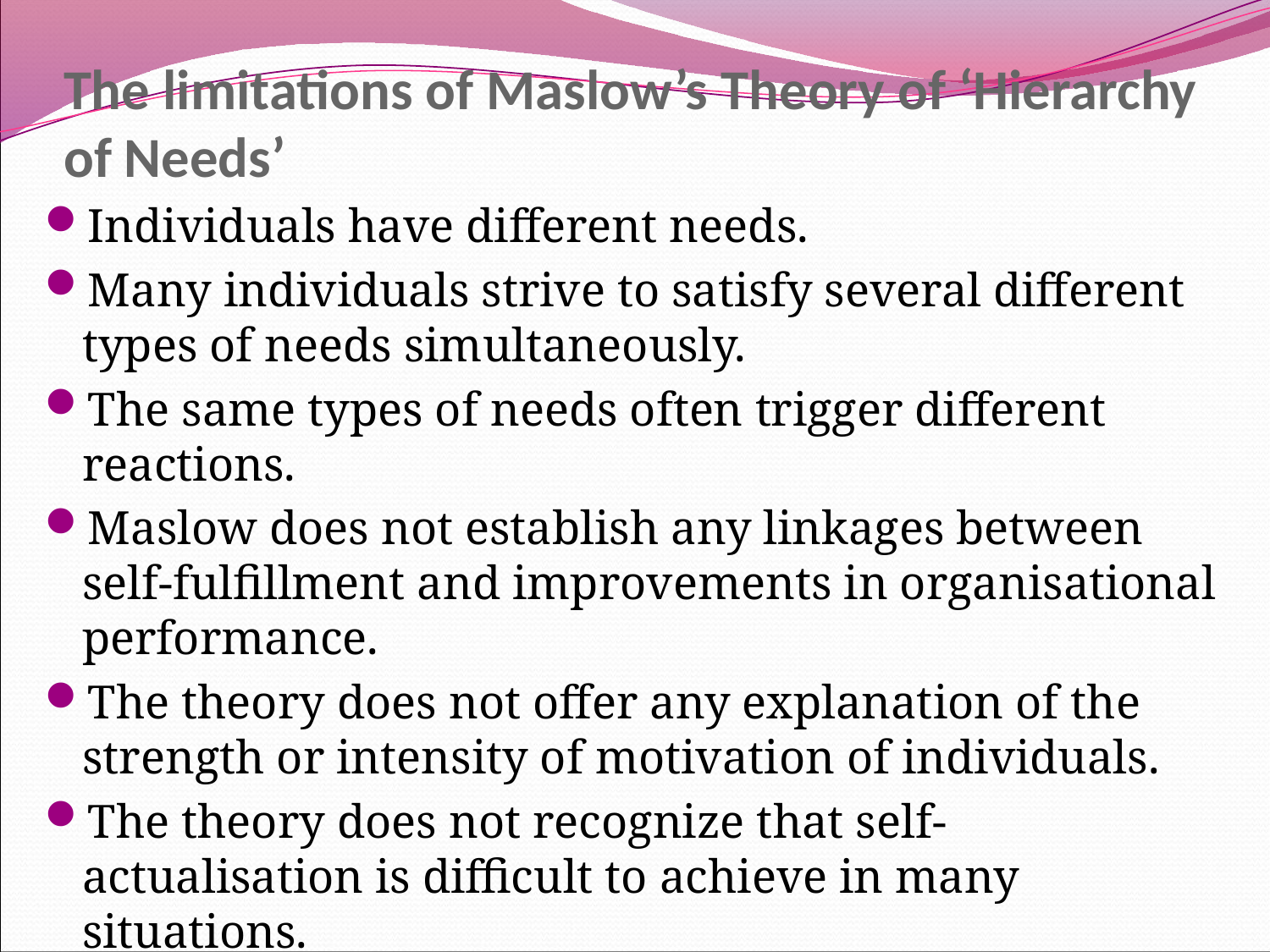

# The limitations of Maslow’s Theory of ‘Hierarchy of Needs’
Individuals have different needs.
Many individuals strive to satisfy several different types of needs simultaneously.
The same types of needs often trigger different reactions.
Maslow does not establish any linkages between self-fulfillment and improvements in organisational performance.
The theory does not offer any explanation of the strength or intensity of motivation of individuals.
The theory does not recognize that self-actualisation is difficult to achieve in many situations.